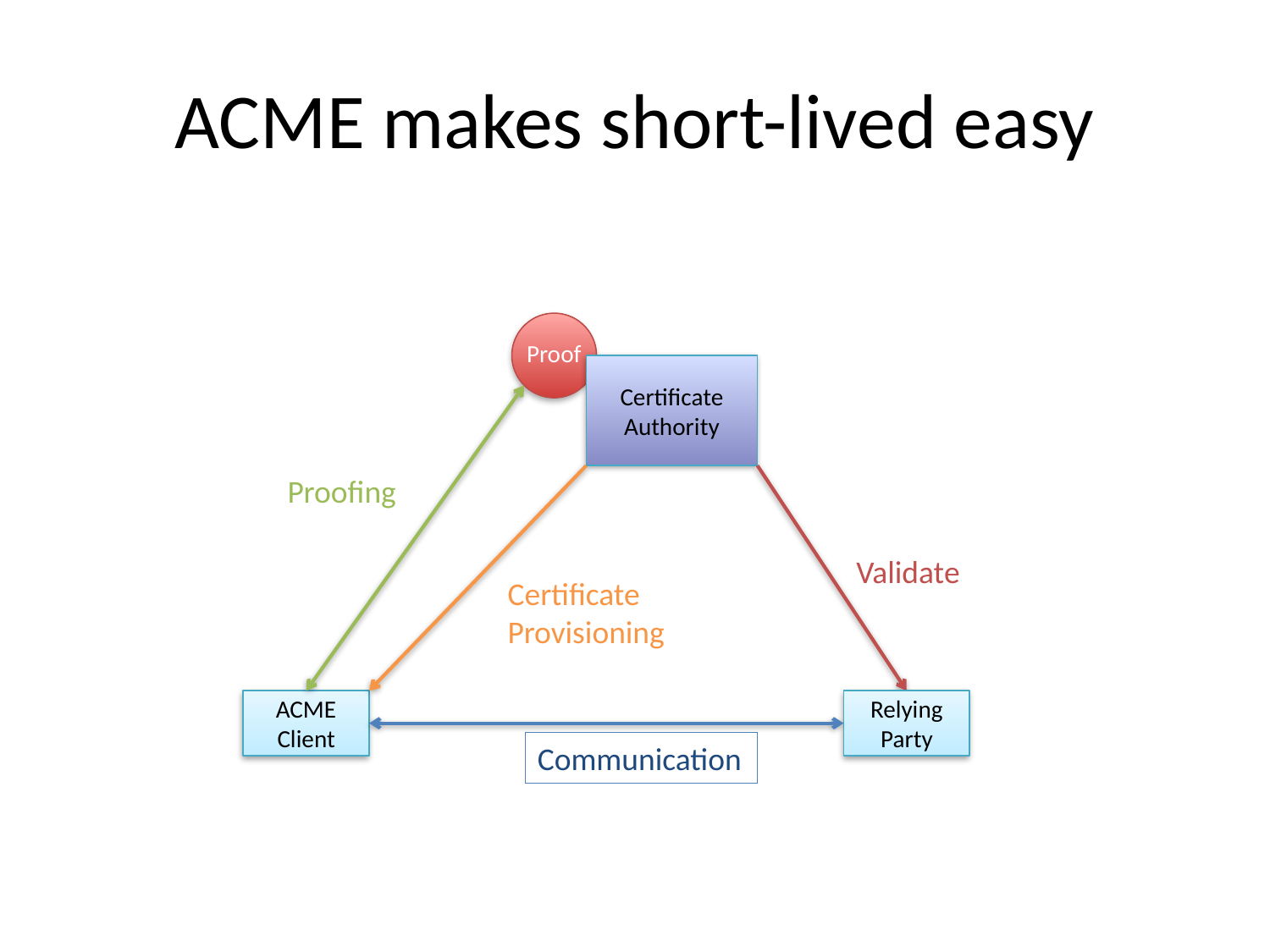

# ACME makes short-lived easy
Proof
Certificate
Authority
Proofing
Validate
Certificate
Provisioning
Relying
Party
ACME
Client
Communication